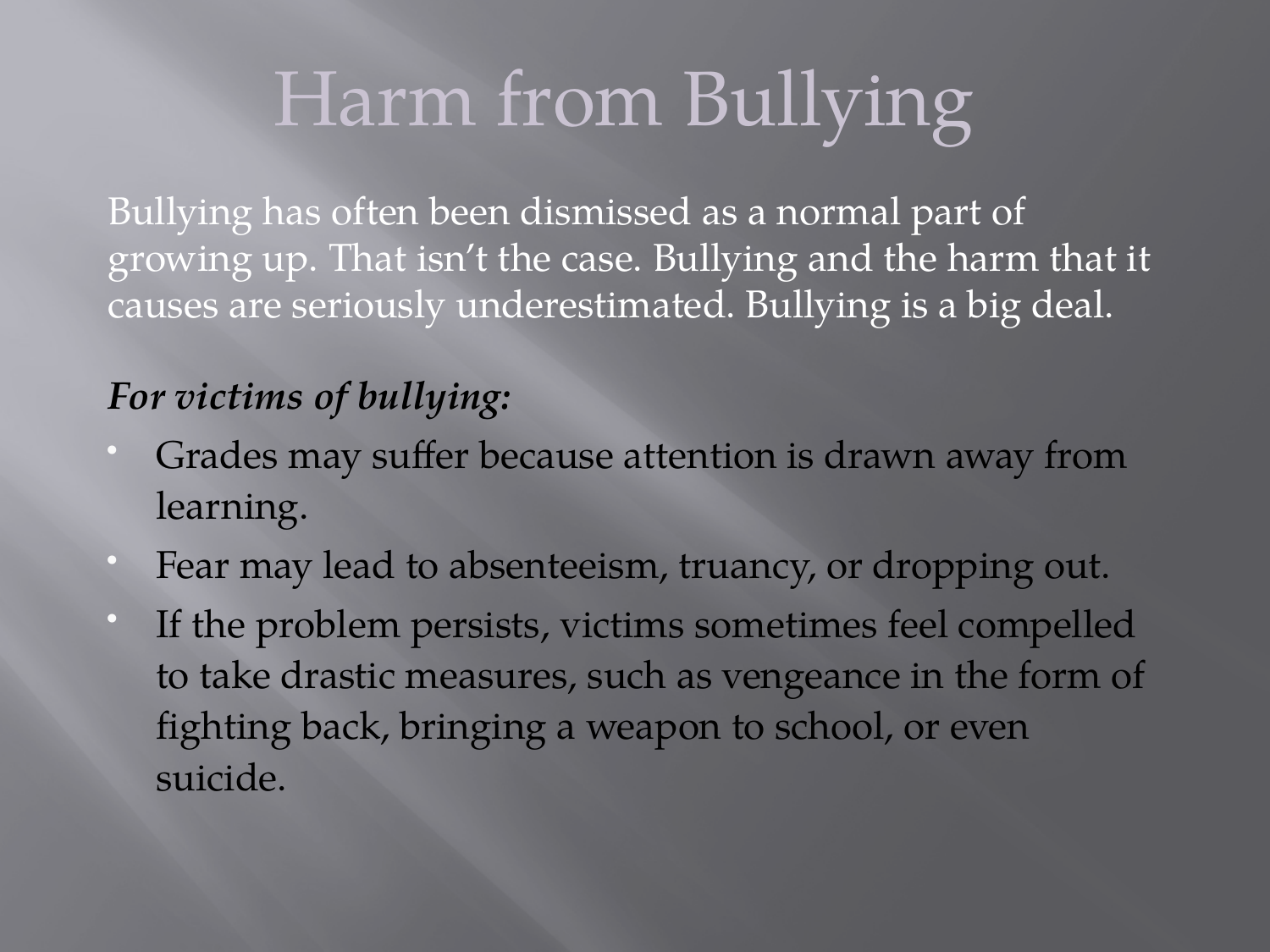

Harm from Bullying
Bullying has often been dismissed as a normal part of growing up. That isn’t the case. Bullying and the harm that it causes are seriously underestimated. Bullying is a big deal.
For victims of bullying:
Grades may suffer because attention is drawn away from learning.
Fear may lead to absenteeism, truancy, or dropping out.
If the problem persists, victims sometimes feel compelled to take drastic measures, such as vengeance in the form of fighting back, bringing a weapon to school, or even suicide.